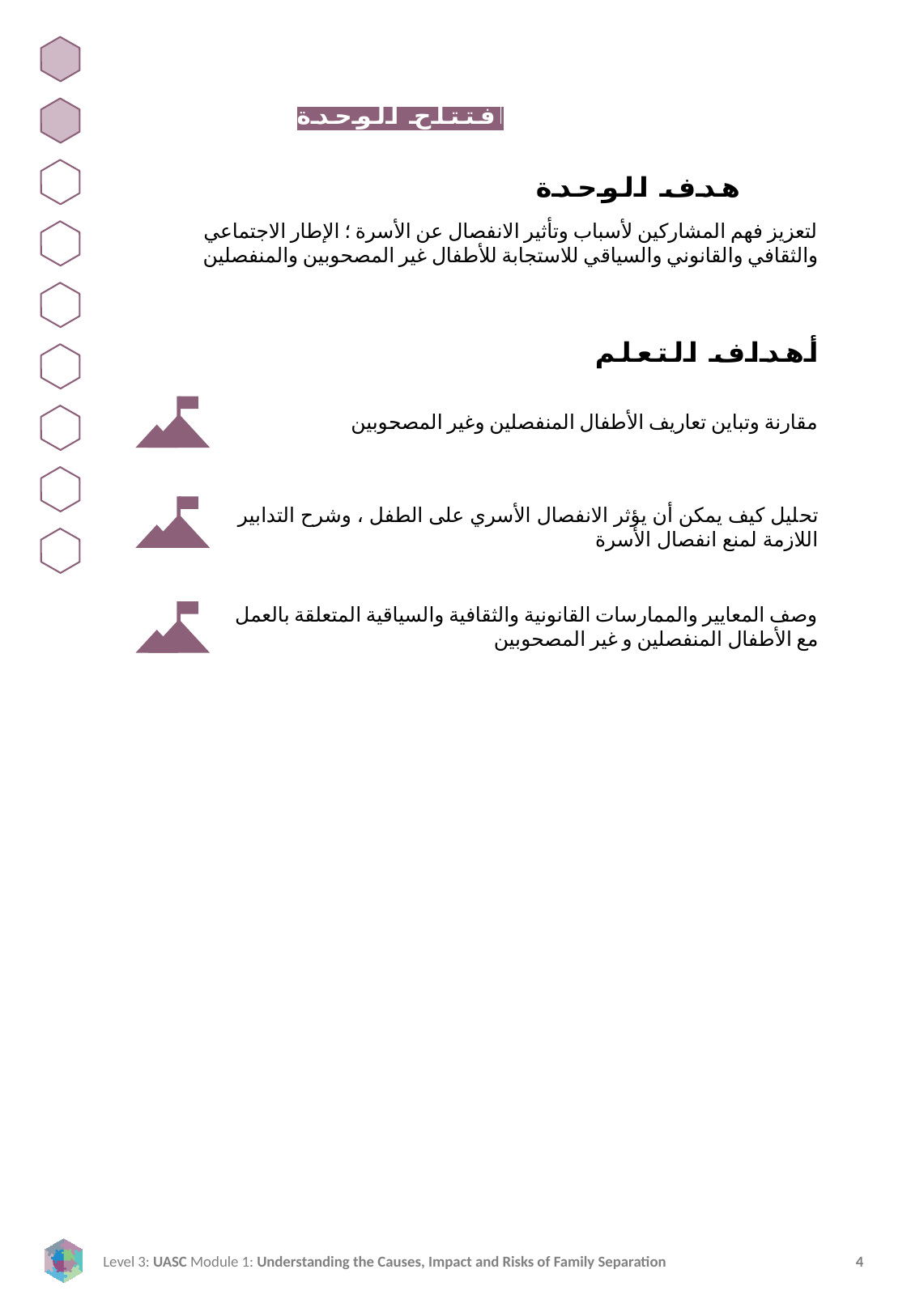

افتتاح الوحدة

هدف الوحدة
لتعزيز فهم المشاركين لأسباب وتأثير الانفصال عن الأسرة ؛ الإطار الاجتماعي والثقافي والقانوني والسياقي للاستجابة للأطفال غير المصحوبين والمنفصلين

أهداف التعلم

مقارنة وتباين تعاريف الأطفال المنفصلين وغير المصحوبين

تحليل كيف يمكن أن يؤثر الانفصال الأسري على الطفل ، وشرح التدابير اللازمة لمنع انفصال الأسرة

وصف المعايير والممارسات القانونية والثقافية والسياقية المتعلقة بالعمل مع الأطفال المنفصلين و غير المصحوبين